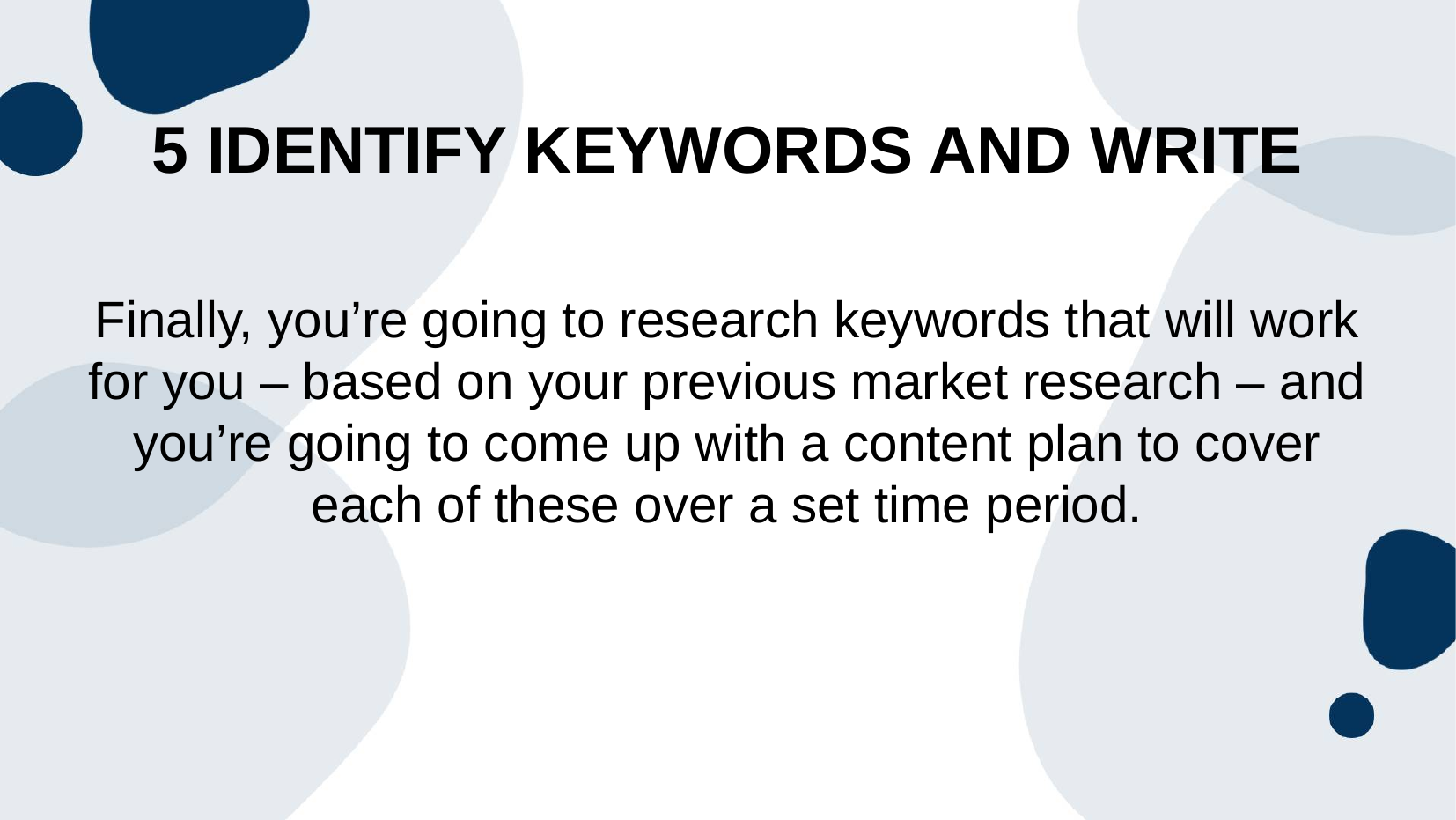

5 Identify Keywords and Write
Finally, you’re going to research keywords that will work for you – based on your previous market research – and you’re going to come up with a content plan to cover each of these over a set time period.